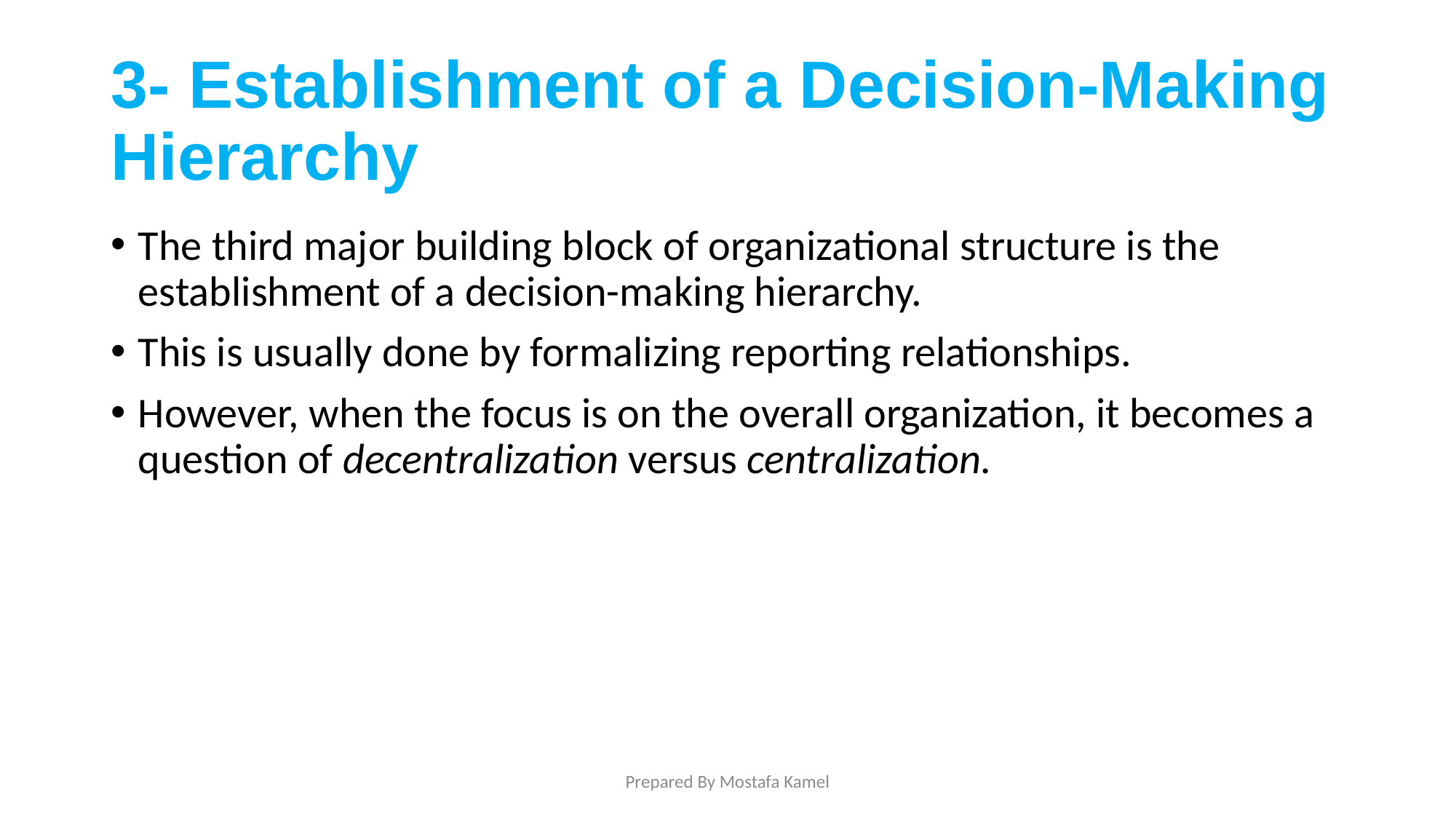

# 3- Establishment of a Decision-Making Hierarchy
The third major building block of organizational structure is the establishment of a decision-making hierarchy.
This is usually done by formalizing reporting relationships.
However, when the focus is on the overall organization, it becomes a question of decentralization versus centralization.
Prepared By Mostafa Kamel